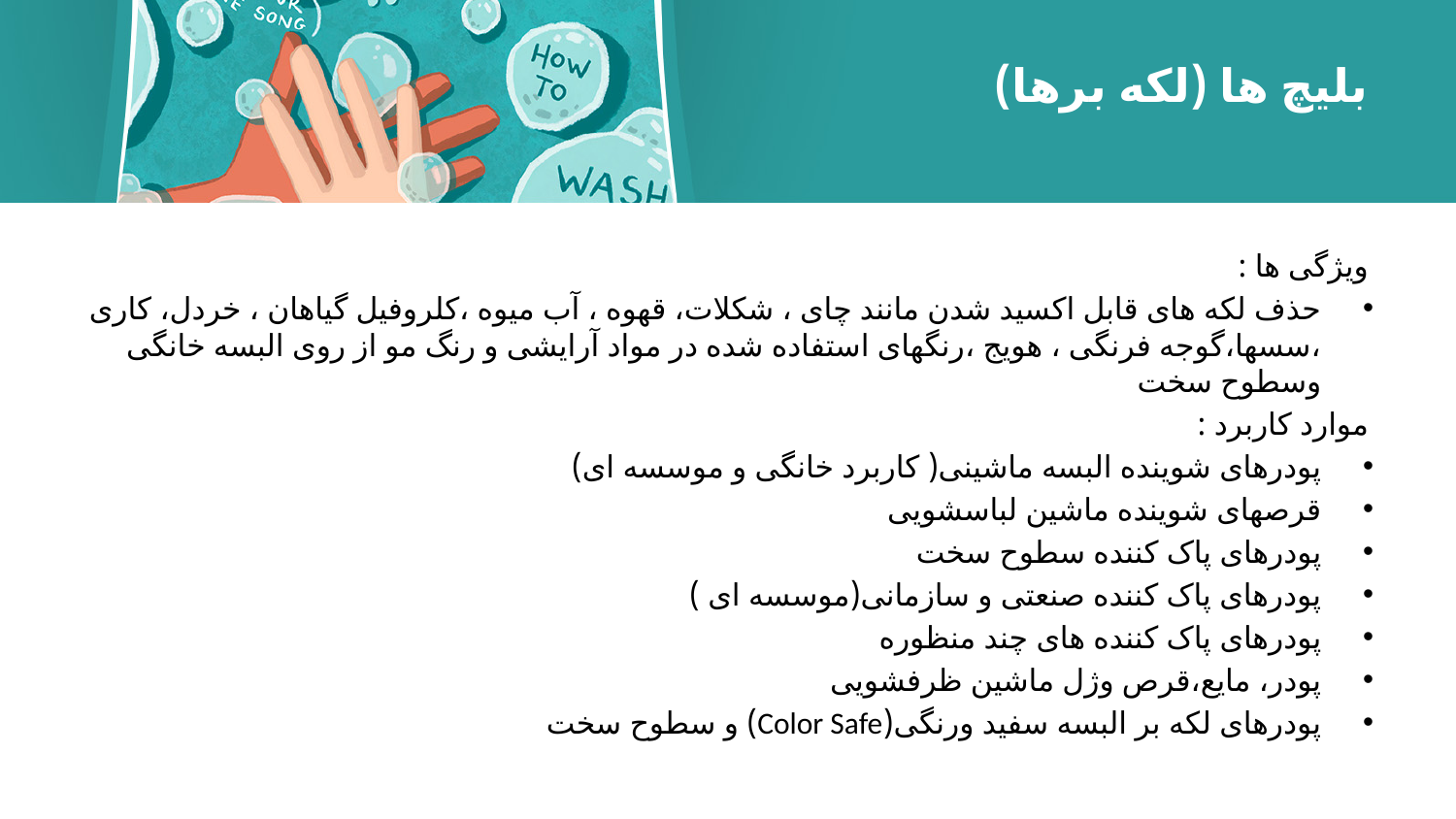

# بلیچ ها (لکه برها)
ویژگی ها :
حذف لكه های قابل اکسید شدن مانند چای ، شكلات، قهوه ، آب میوه ،كلروفیل گیاهان ، خردل، كاری ،سسها،گوجه فرنگی ، هویج ،رنگهای استفاده شده در مواد آرایشی و رنگ مو از روی البسه خانگی وسطوح سخت
موارد كاربرد :
پودرهای شوینده البسه ماشینی( کاربرد خانگی و موسسه ای)
قرصهای شوینده ماشین لباسشویی
پودرهای پاک کننده سطوح سخت
پودرهای پاک کننده صنعتی و سازمانی(موسسه ای )
پودرهای پاک کننده های چند منظوره
پودر، مایع،قرص وژل ماشین ظرفشویی
پودرهای لکه بر البسه سفید ورنگی(Color Safe) و سطوح سخت